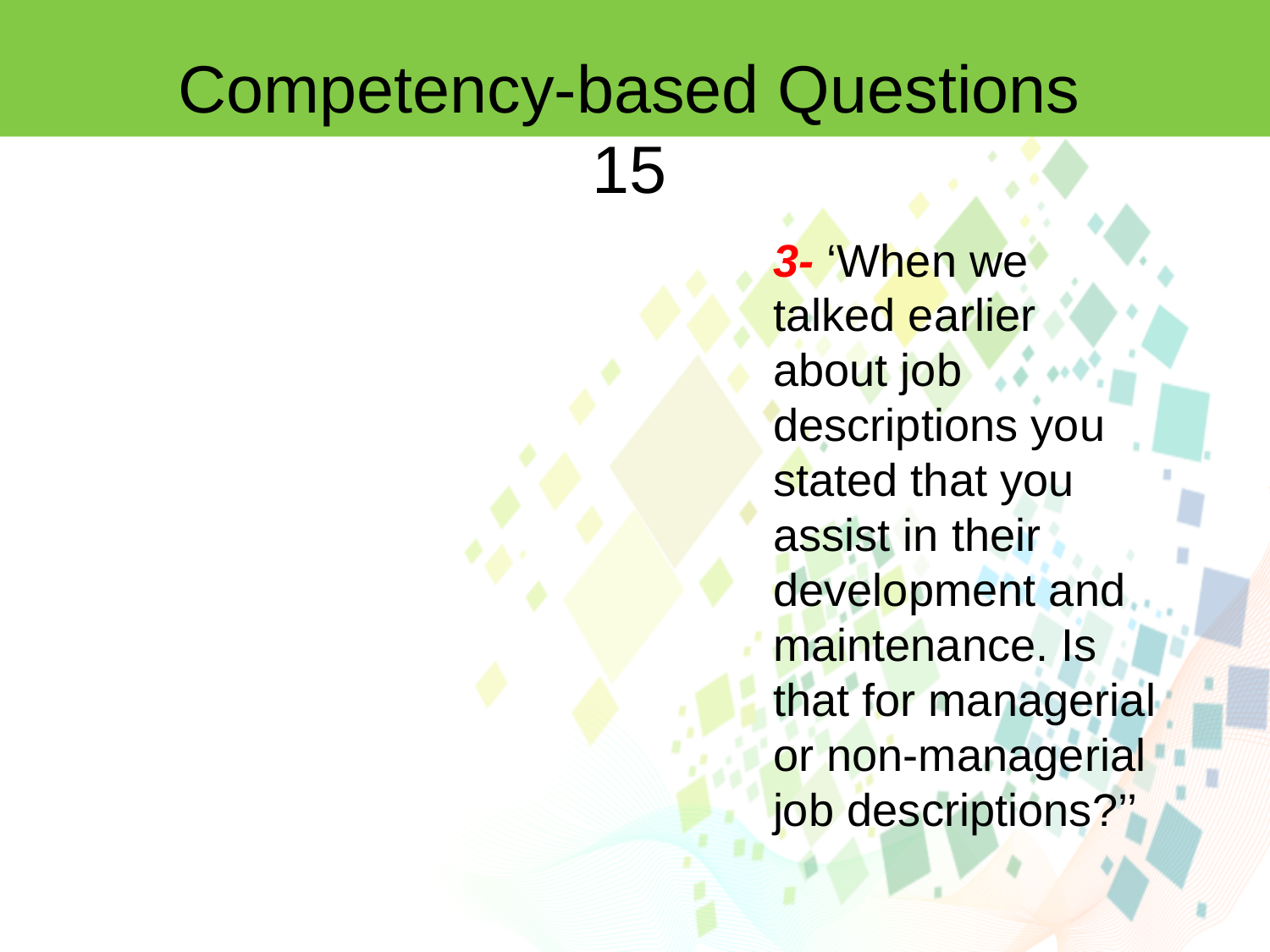

Competency-based Questions 15
3- ‘When we talked earlier about job descriptions you stated that you assist in their
development and maintenance. Is that for managerial or non-managerial job descriptions?’’